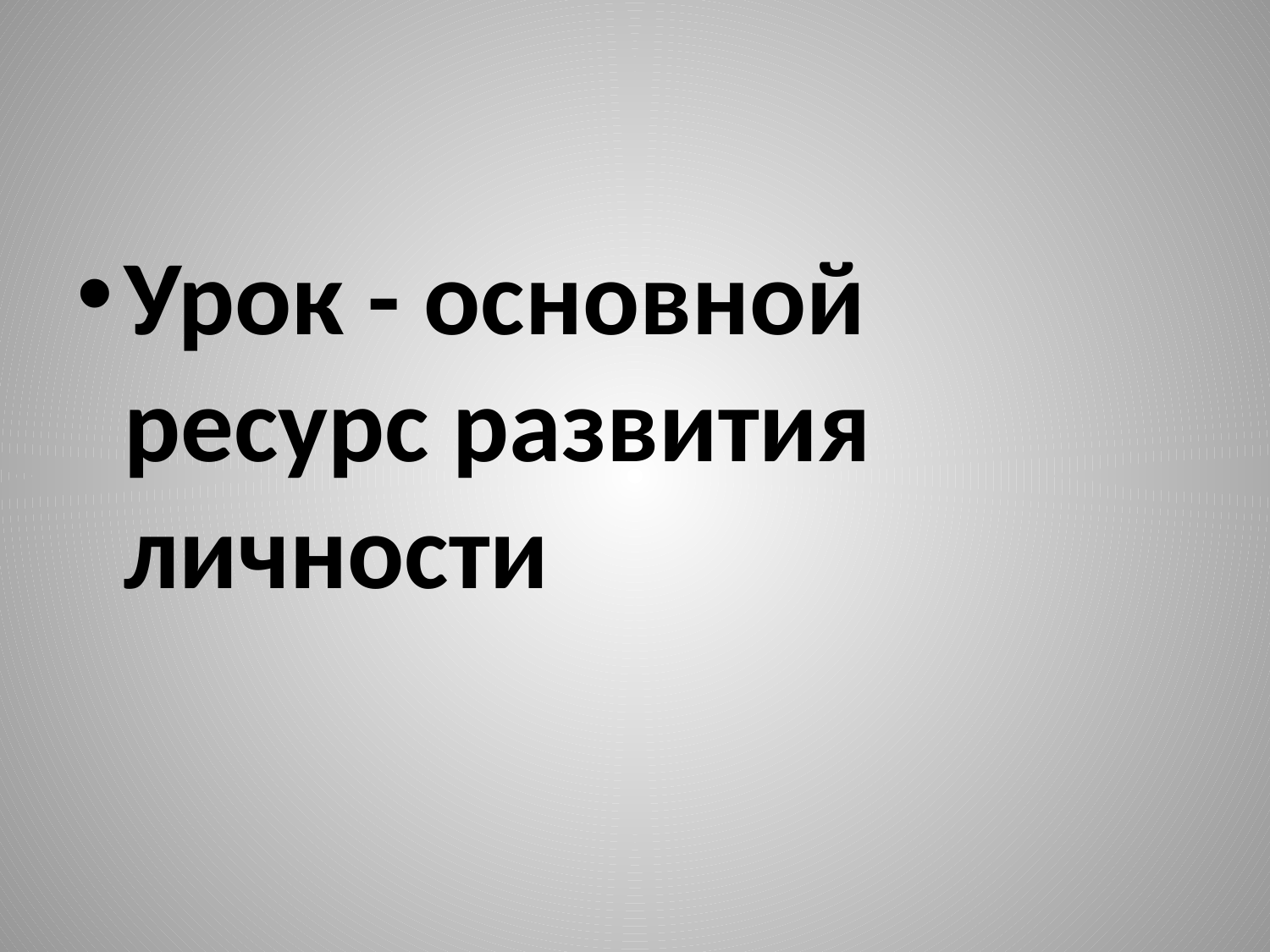

#
Урок - основной ресурс развития личности